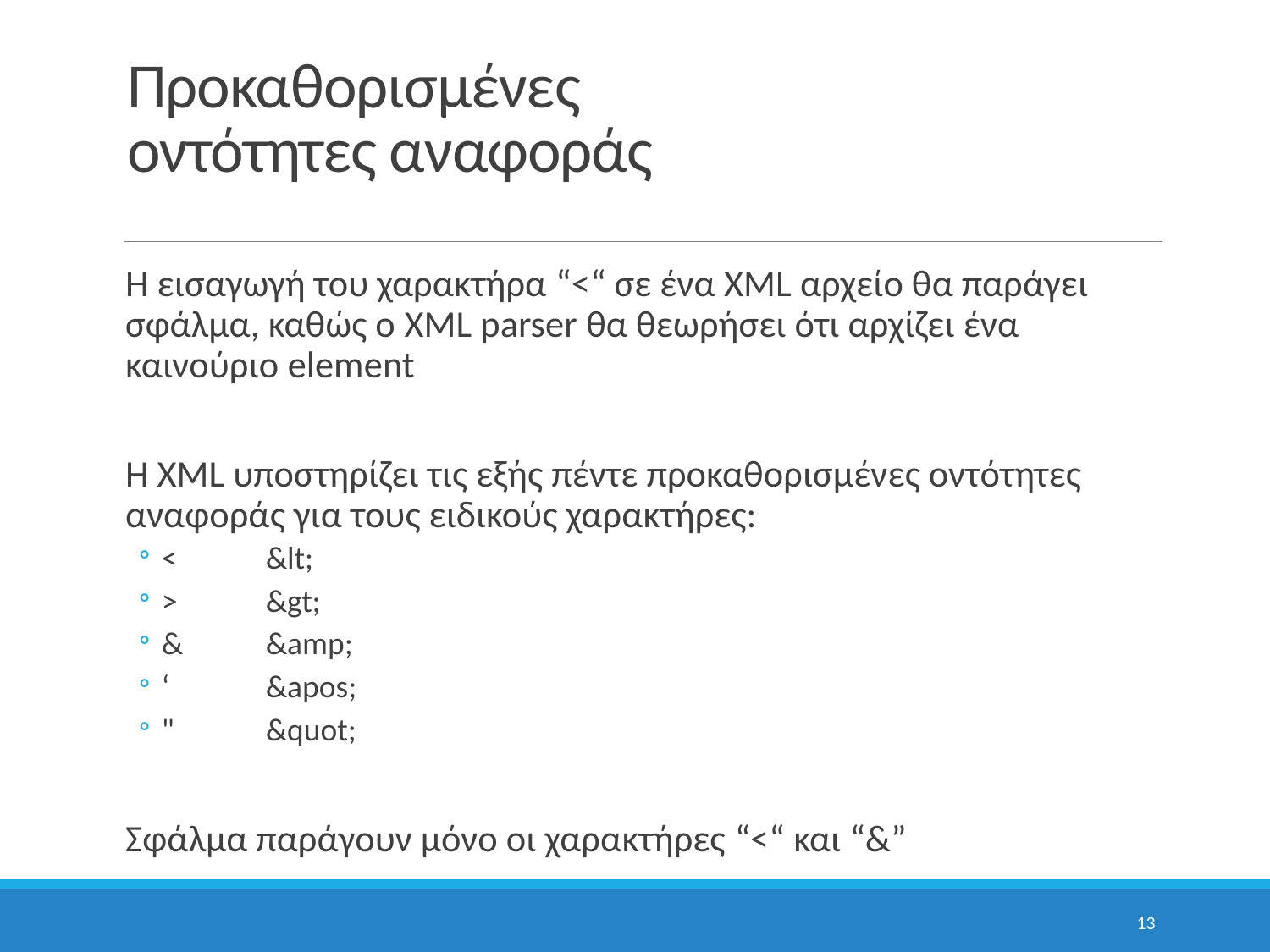

# Προκαθορισμένες οντότητες αναφοράς
Η εισαγωγή του χαρακτήρα “<“ σε ένα XML αρχείο θα παράγει σφάλμα, καθώς ο XML parser θα θεωρήσει ότι αρχίζει ένα καινούριο element

Η XML υποστηρίζει τις εξής πέντε προκαθορισμένες οντότητες αναφοράς για τους ειδικούς χαρακτήρες:
<		&lt;
>		&gt;
&		&amp;
‘		&apos;
" 		&quot;

Σφάλμα παράγουν μόνο οι χαρακτήρες “<“ και “&”
13